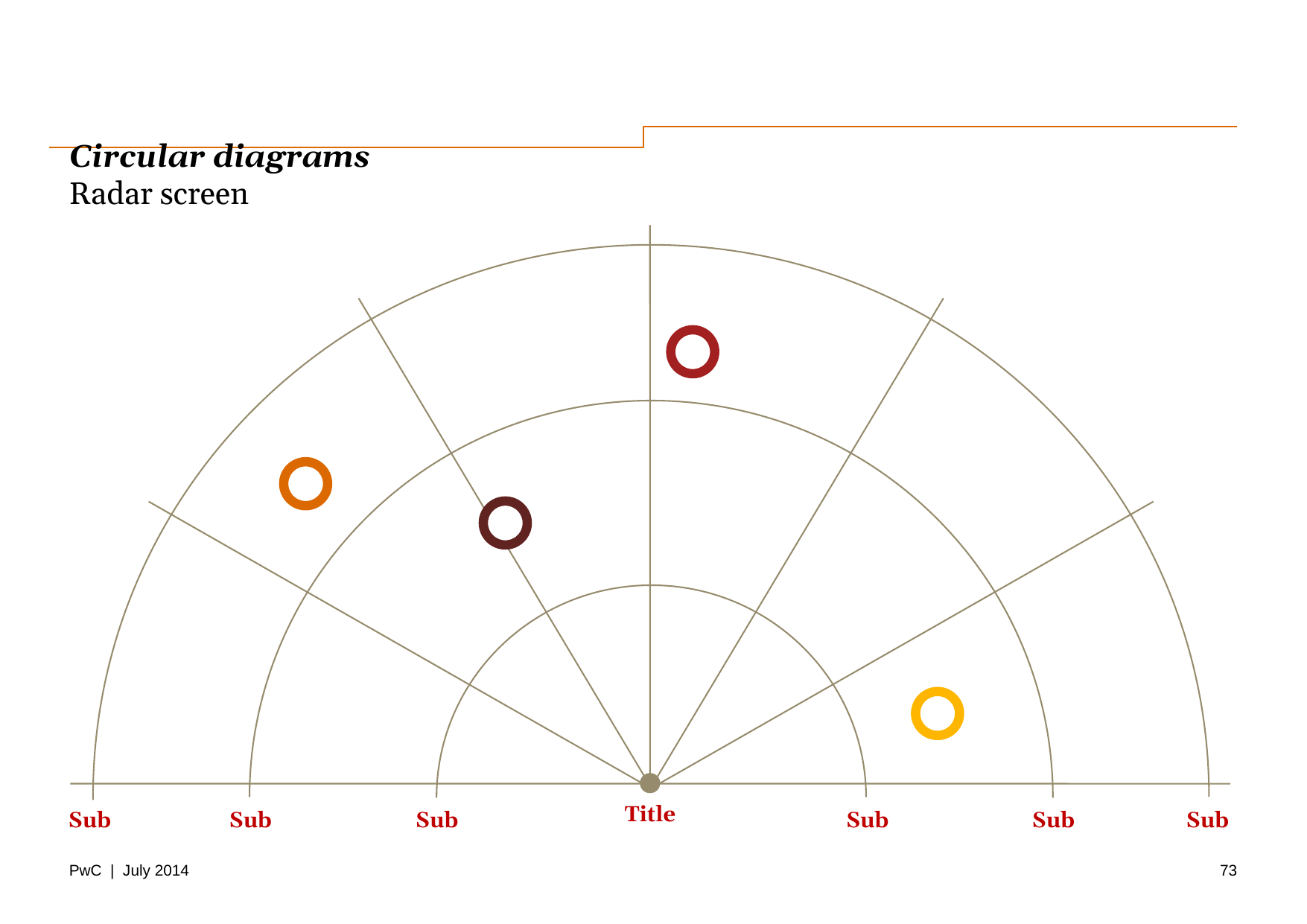

# Circular diagrams Radar screen

Title
Sub
Sub
Sub
Sub
Sub
Sub

73